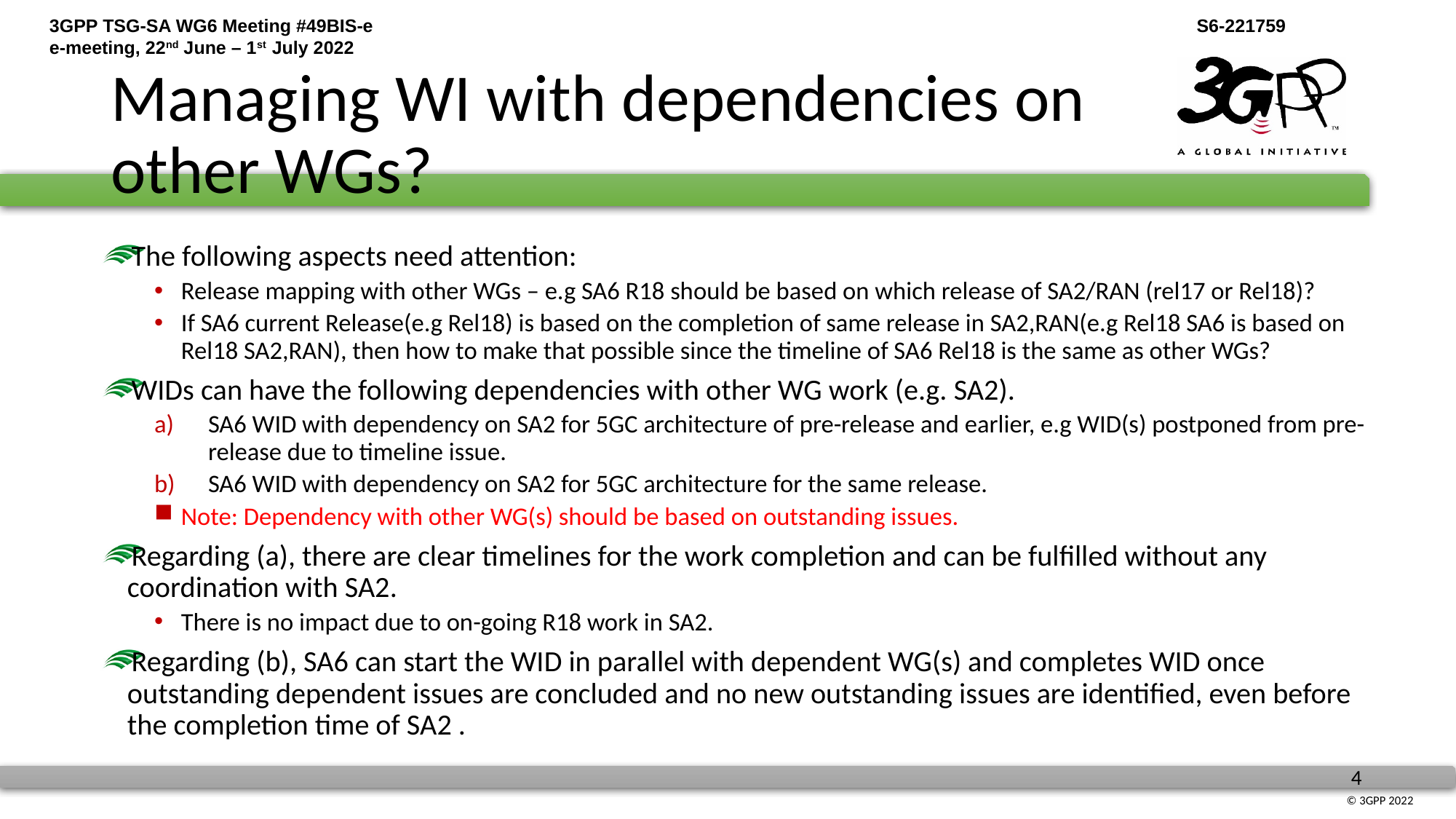

# Managing WI with dependencies on other WGs?
The following aspects need attention:
Release mapping with other WGs – e.g SA6 R18 should be based on which release of SA2/RAN (rel17 or Rel18)?
If SA6 current Release(e.g Rel18) is based on the completion of same release in SA2,RAN(e.g Rel18 SA6 is based on Rel18 SA2,RAN), then how to make that possible since the timeline of SA6 Rel18 is the same as other WGs?
WIDs can have the following dependencies with other WG work (e.g. SA2).
SA6 WID with dependency on SA2 for 5GC architecture of pre-release and earlier, e.g WID(s) postponed from pre-release due to timeline issue.
SA6 WID with dependency on SA2 for 5GC architecture for the same release.
Note: Dependency with other WG(s) should be based on outstanding issues.
Regarding (a), there are clear timelines for the work completion and can be fulfilled without any coordination with SA2.
There is no impact due to on-going R18 work in SA2.
Regarding (b), SA6 can start the WID in parallel with dependent WG(s) and completes WID once outstanding dependent issues are concluded and no new outstanding issues are identified, even before the completion time of SA2 .